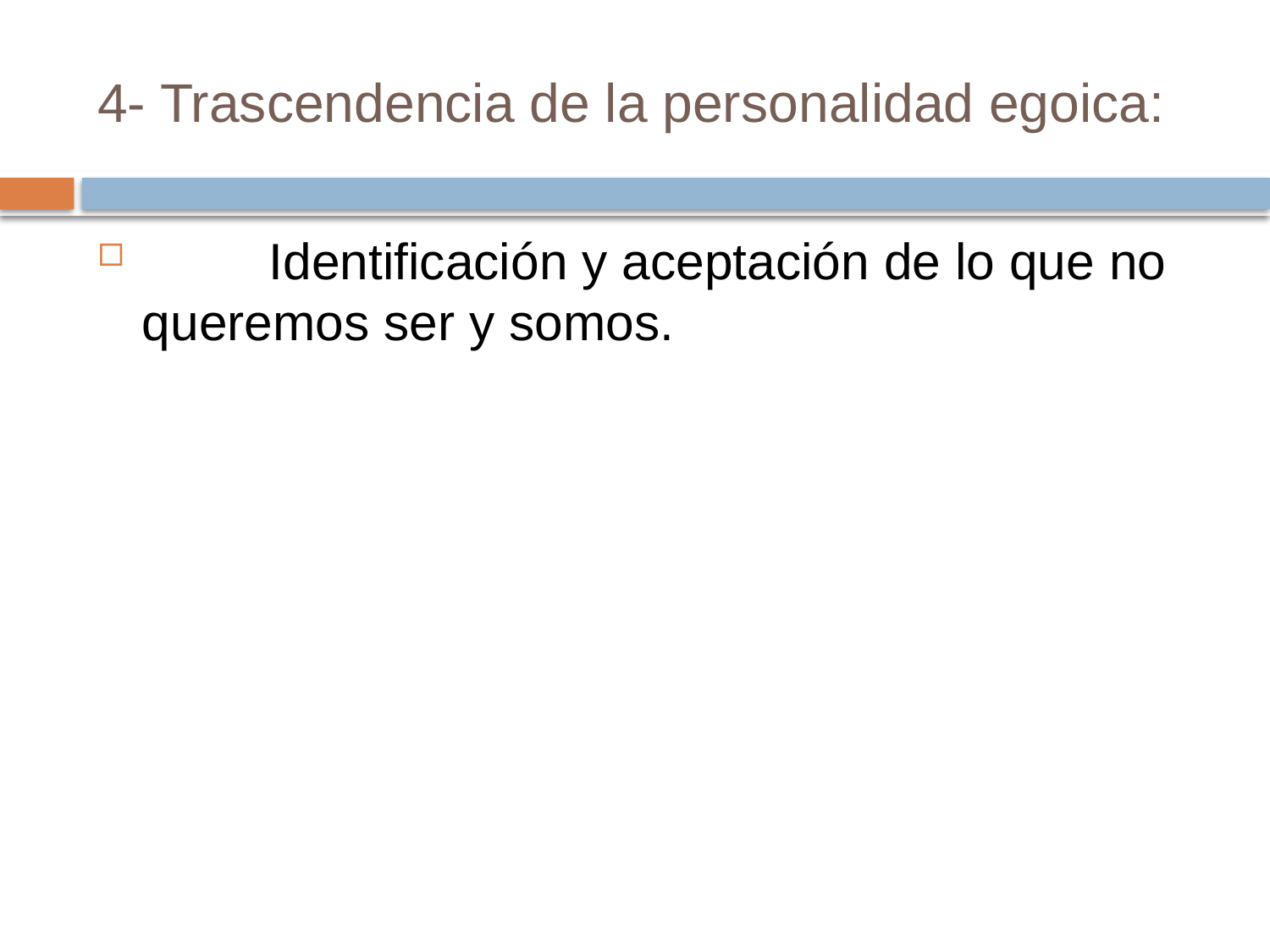

# 4- Trascendencia de la personalidad egoica:
	Identificación y aceptación de lo que no queremos ser y somos.